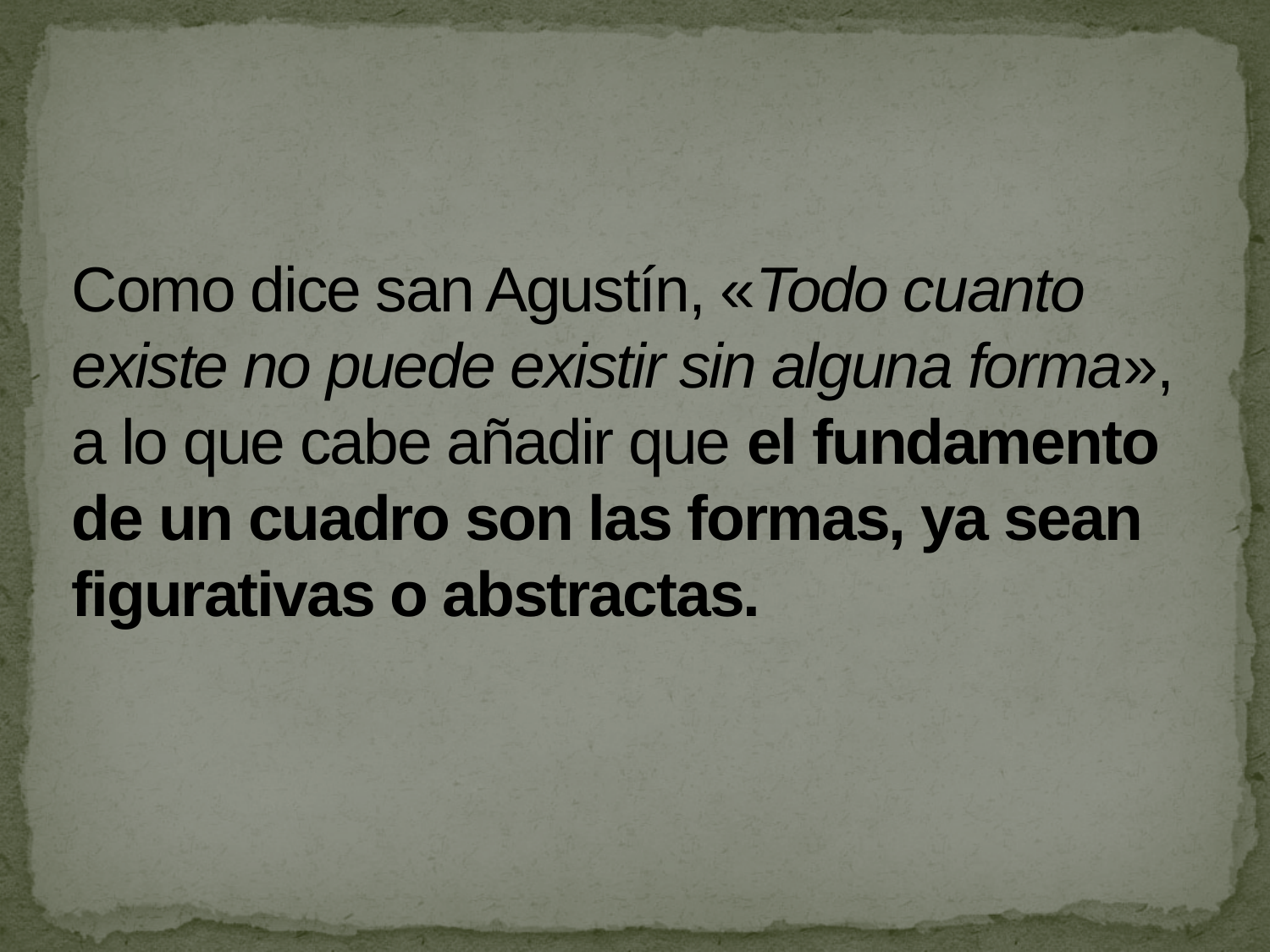

# Como dice san Agustín, «Todo cuanto existe no puede existir sin alguna forma», a lo que cabe añadir que el fundamento de un cuadro son las formas, ya sean figurativas o abstractas.